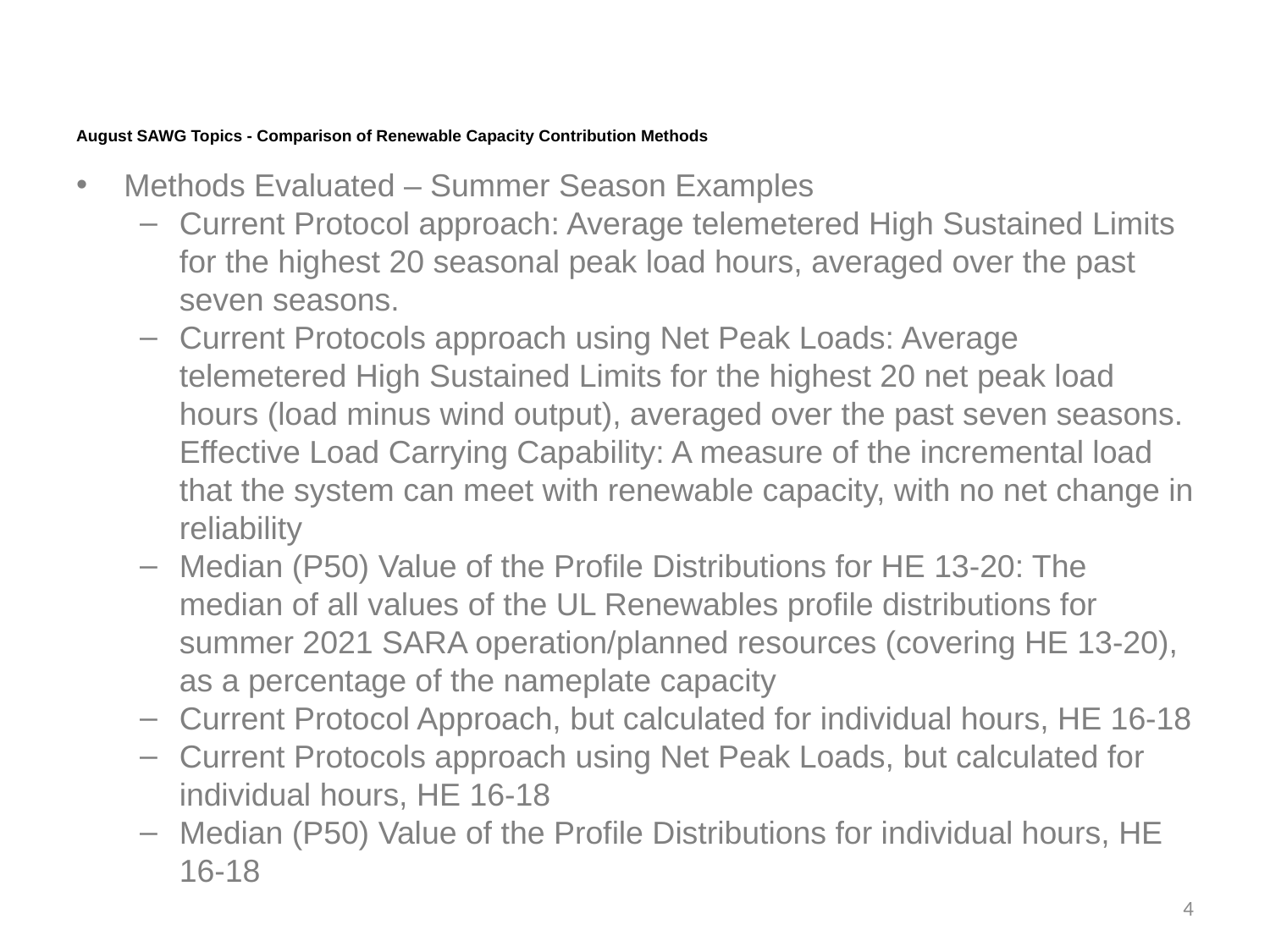

# August SAWG Topics - Comparison of Renewable Capacity Contribution Methods
Methods Evaluated – Summer Season Examples
Current Protocol approach: Average telemetered High Sustained Limits for the highest 20 seasonal peak load hours, averaged over the past seven seasons.
Current Protocols approach using Net Peak Loads: Average telemetered High Sustained Limits for the highest 20 net peak load hours (load minus wind output), averaged over the past seven seasons. Effective Load Carrying Capability: A measure of the incremental load that the system can meet with renewable capacity, with no net change in reliability
Median (P50) Value of the Profile Distributions for HE 13-20: The median of all values of the UL Renewables profile distributions for summer 2021 SARA operation/planned resources (covering HE 13-20), as a percentage of the nameplate capacity
Current Protocol Approach, but calculated for individual hours, HE 16-18
Current Protocols approach using Net Peak Loads, but calculated for individual hours, HE 16-18
Median (P50) Value of the Profile Distributions for individual hours, HE 16-18

4